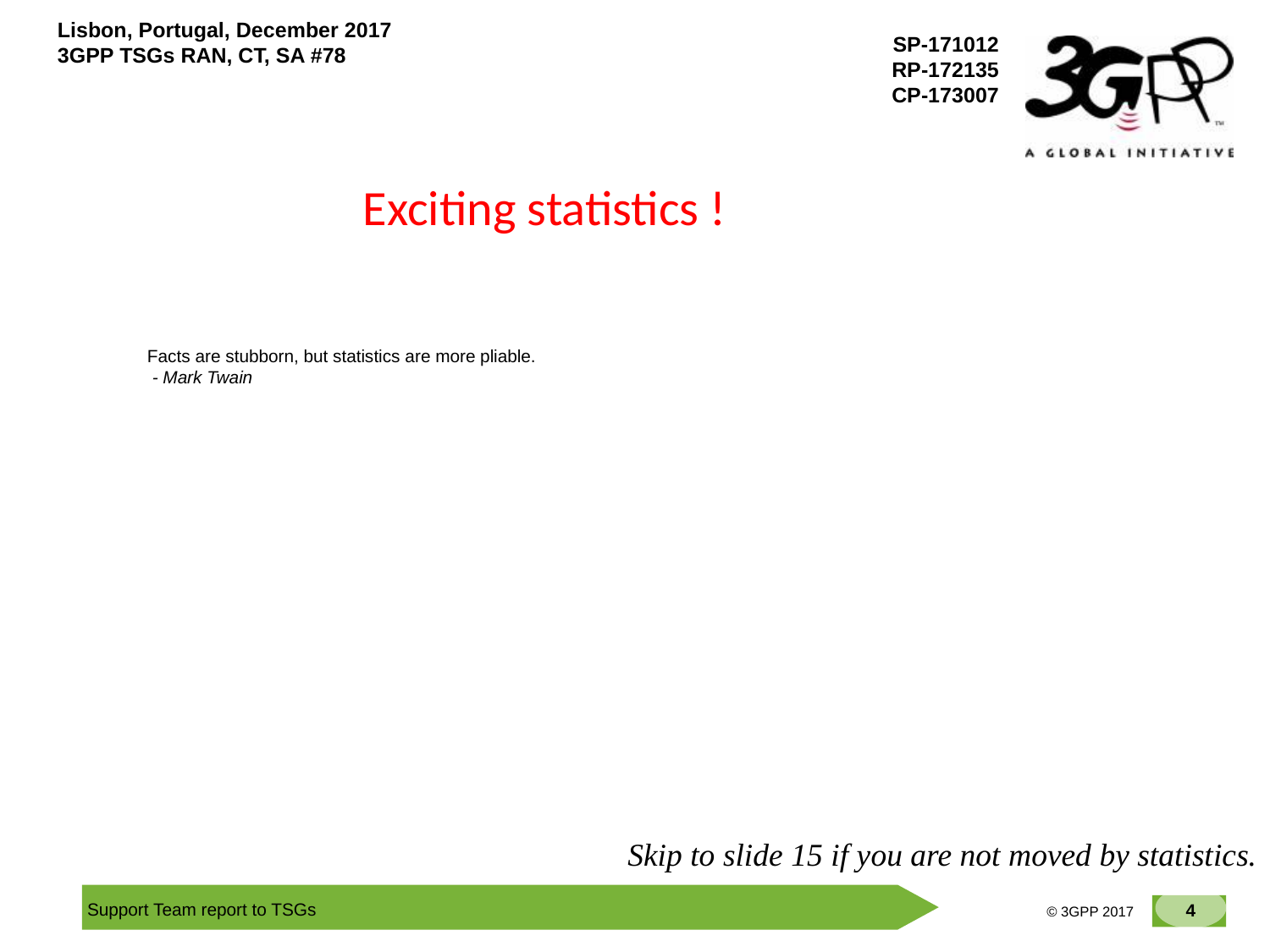

Exciting statistics !
Facts are stubborn, but statistics are more pliable.
 - Mark Twain
Skip to slide 15 if you are not moved by statistics.